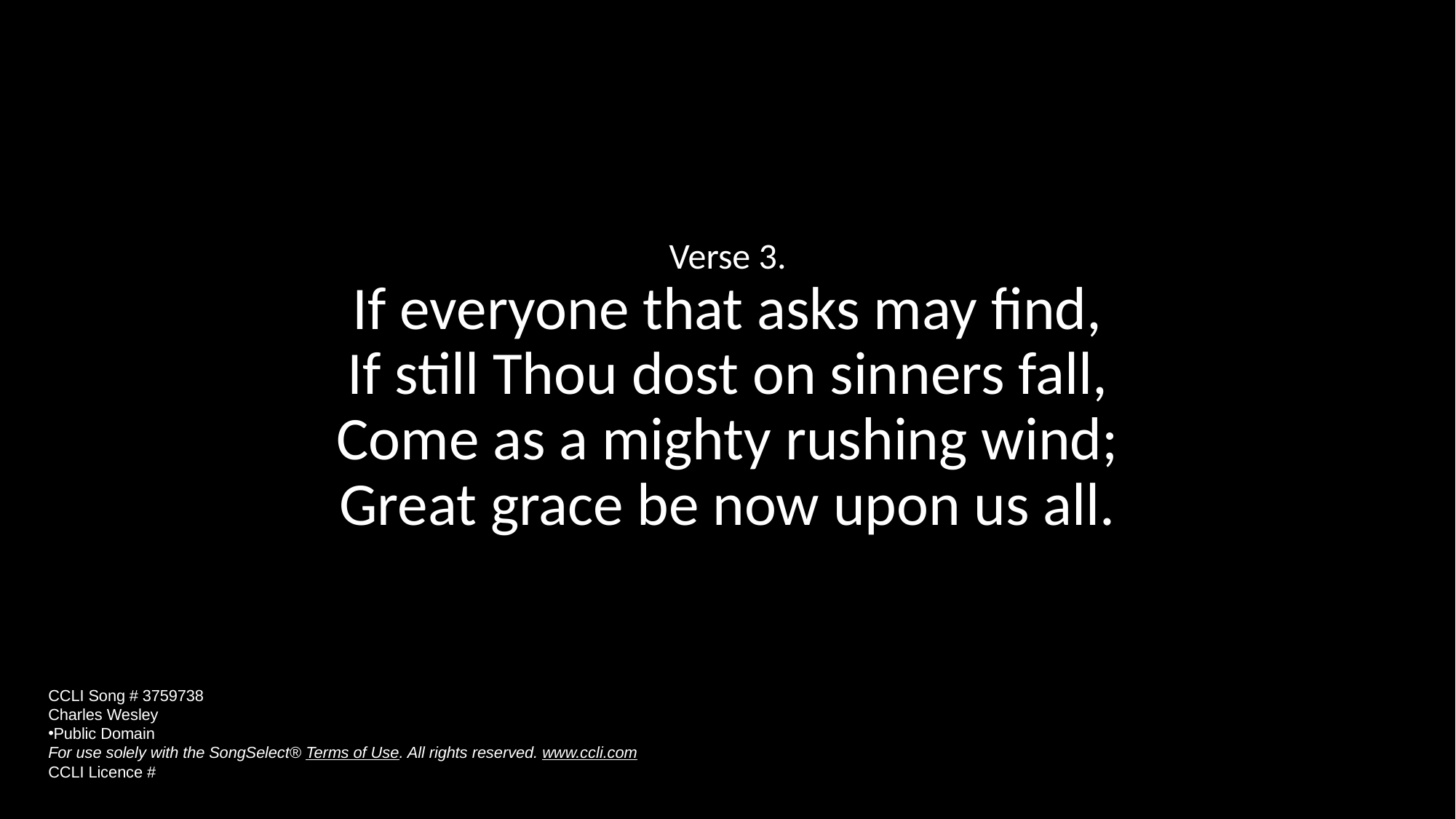

Verse 3.
If everyone that asks may find,
If still Thou dost on sinners fall,
Come as a mighty rushing wind;
Great grace be now upon us all.
CCLI Song # 3759738
Charles Wesley
Public Domain
For use solely with the SongSelect® Terms of Use. All rights reserved. www.ccli.com
CCLI Licence #